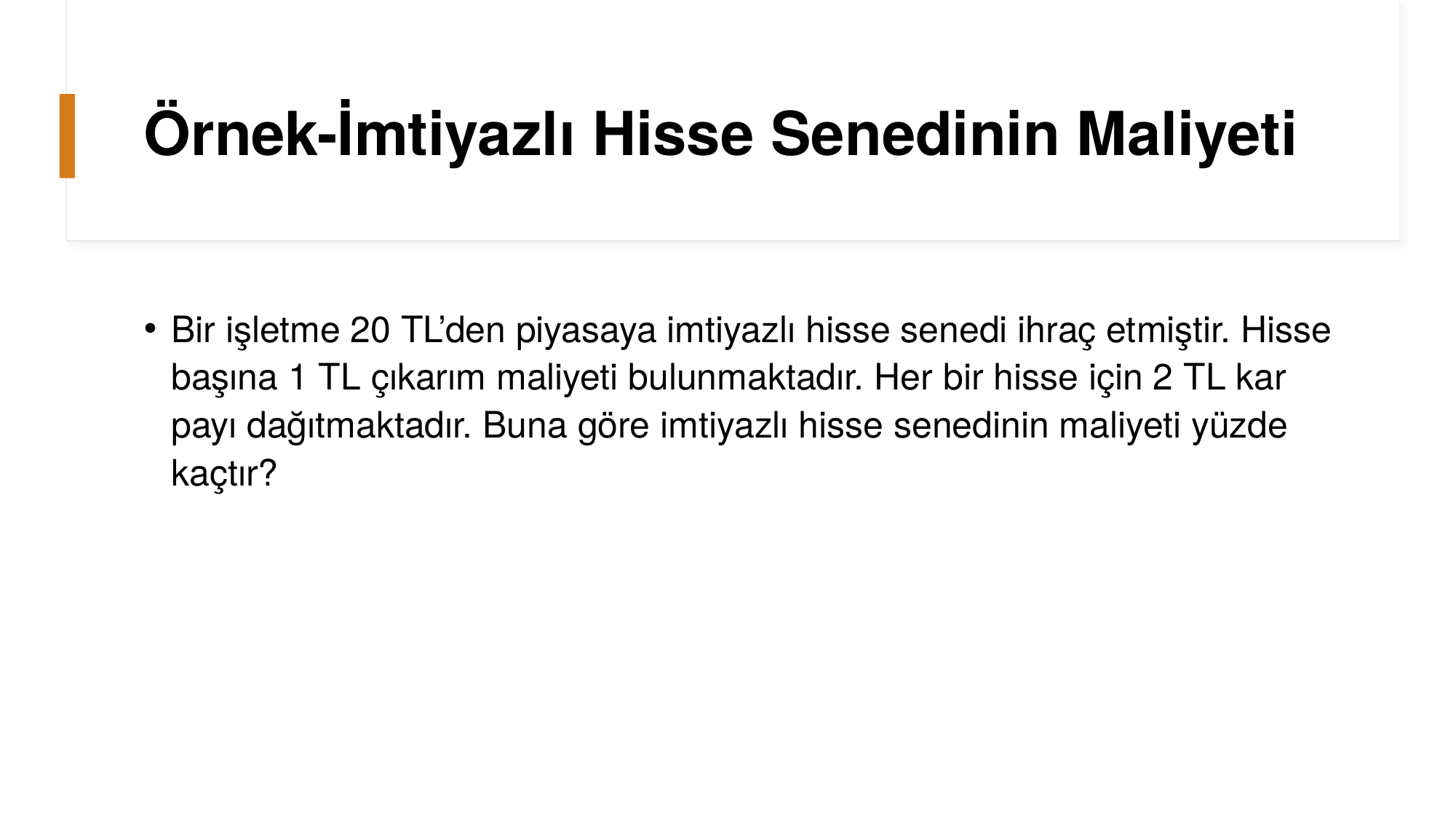

# Örnek-İmtiyazlı Hisse Senedinin Maliyeti
Bir işletme 20 TL’den piyasaya imtiyazlı hisse senedi ihraç etmiştir. Hisse başına 1 TL çıkarım maliyeti bulunmaktadır. Her bir hisse için 2 TL kar payı dağıtmaktadır. Buna göre imtiyazlı hisse senedinin maliyeti yüzde kaçtır?